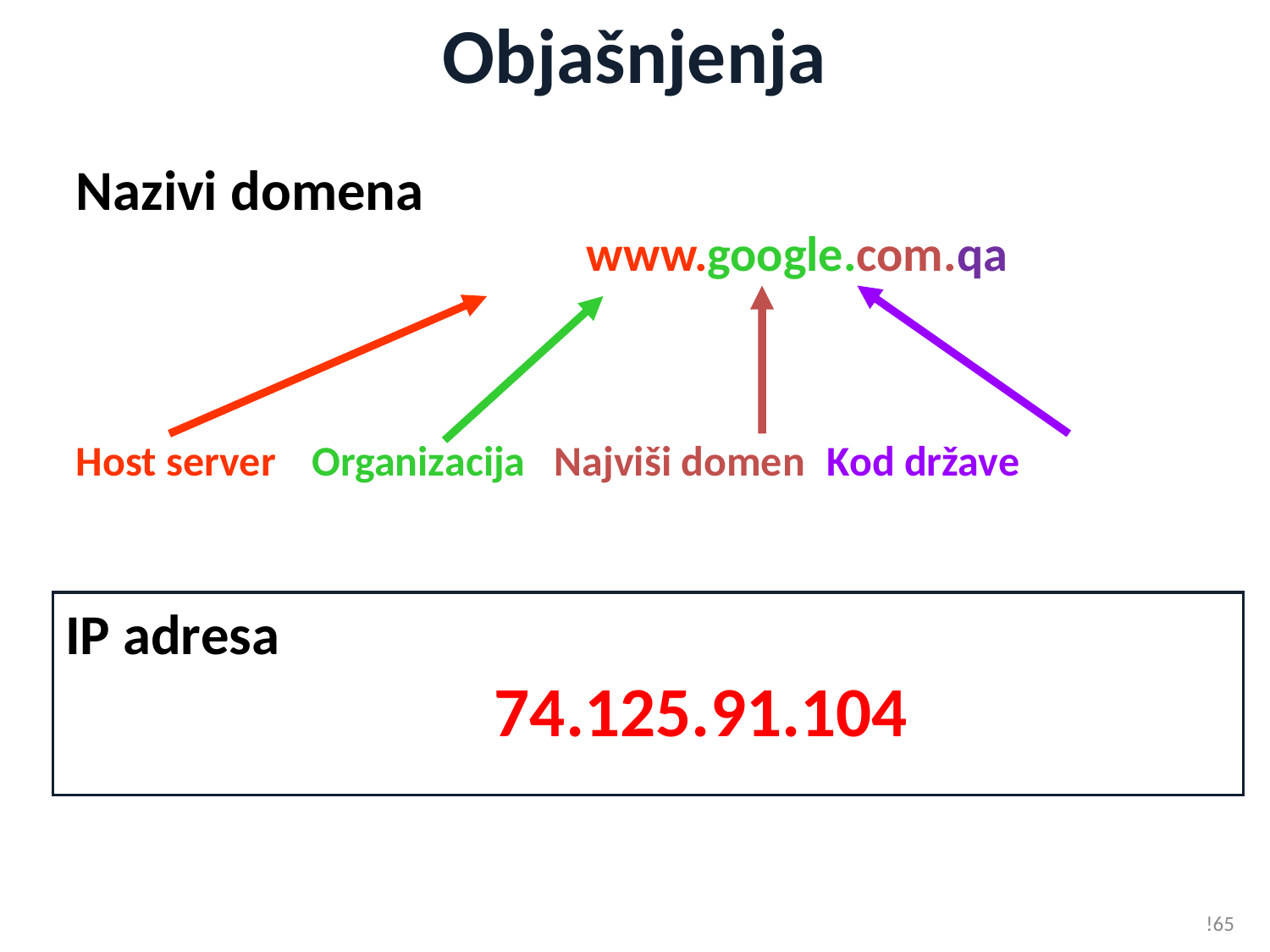

# Objašnjenja
Nazivi domena
			                  www.google.com.qa

Host server     Organizacija    Najviši domen   Kod države

IP adresa
			   74.125.91.104
!65